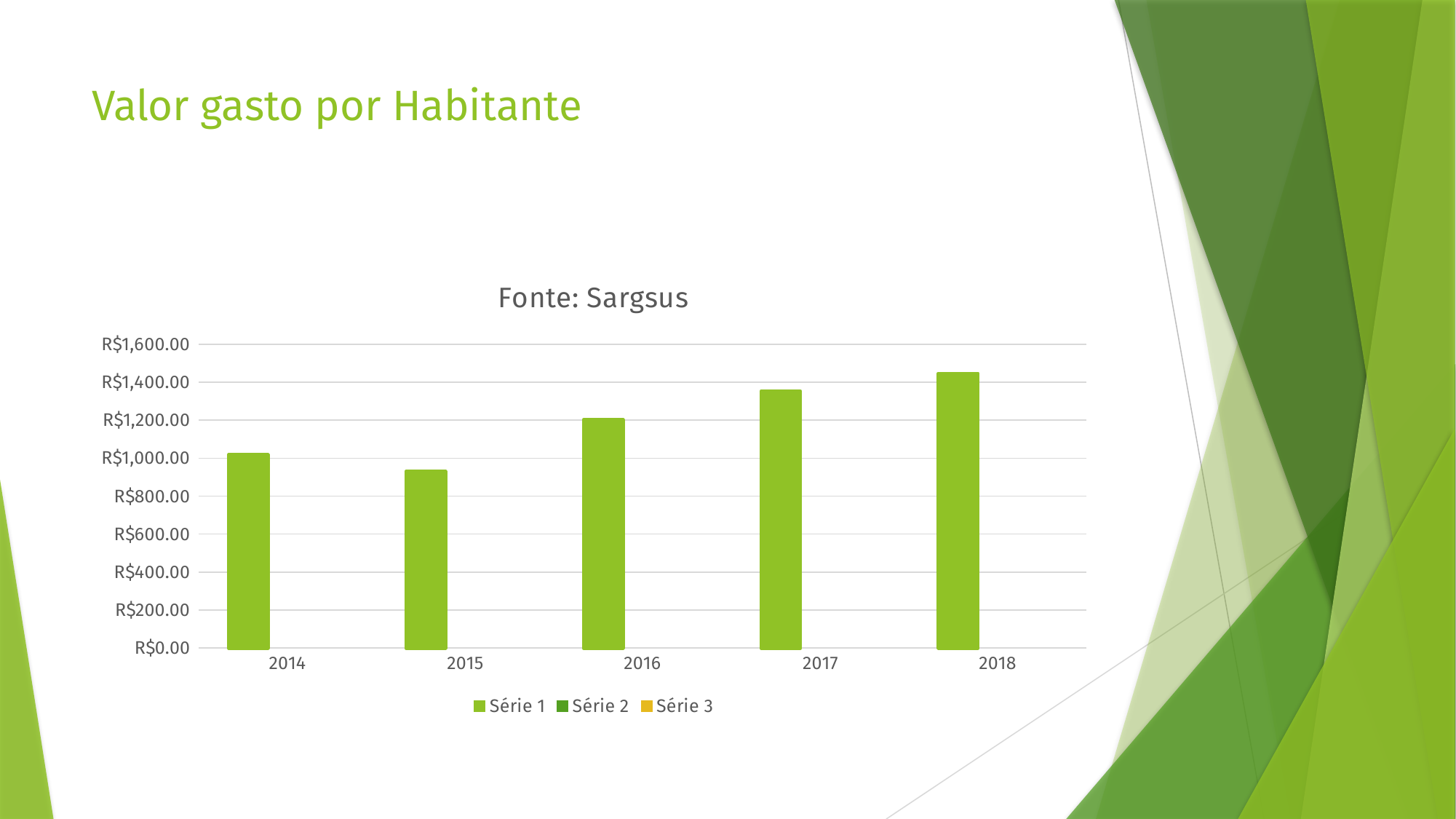

# Valor gasto por Habitante

### Chart: Fonte: Sargsus

| Category | Série 1 | Série 2 | Série 3 |
|---|---|---|---|
| 2014 | 1017.7 | None | None |
| 2015 | 930.11 | None | None |
| 2016 | 1202.97 | None | None |
| 2017 | 1352.28 | None | None |
| 2018 | 1446.65 | None | None |